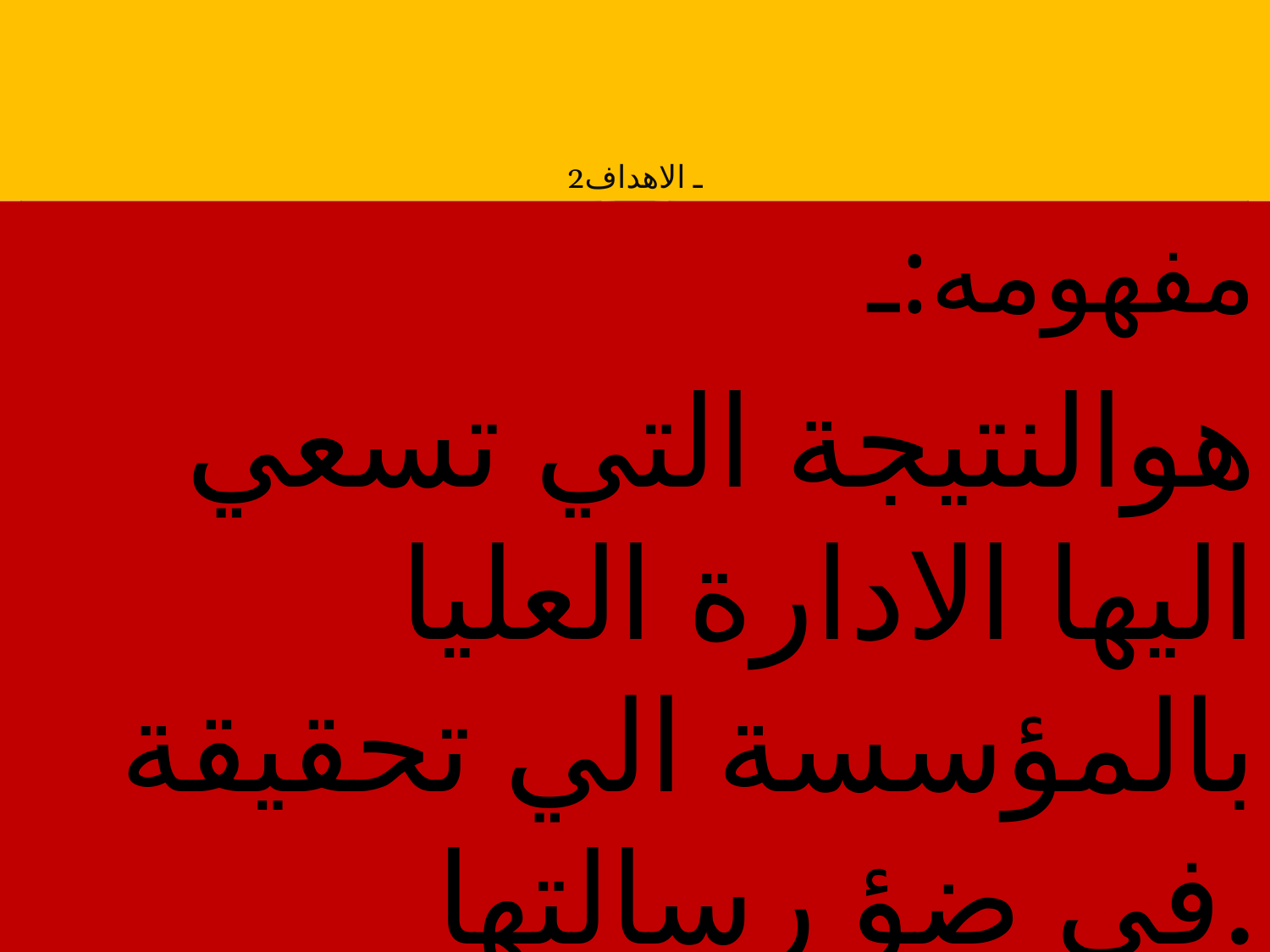

# 2ـ الاهداف
مفهومه:ـ
هوالنتيجة التي تسعي اليها الادارة العليا بالمؤسسة الي تحقيقة في ضؤ رسالتها.